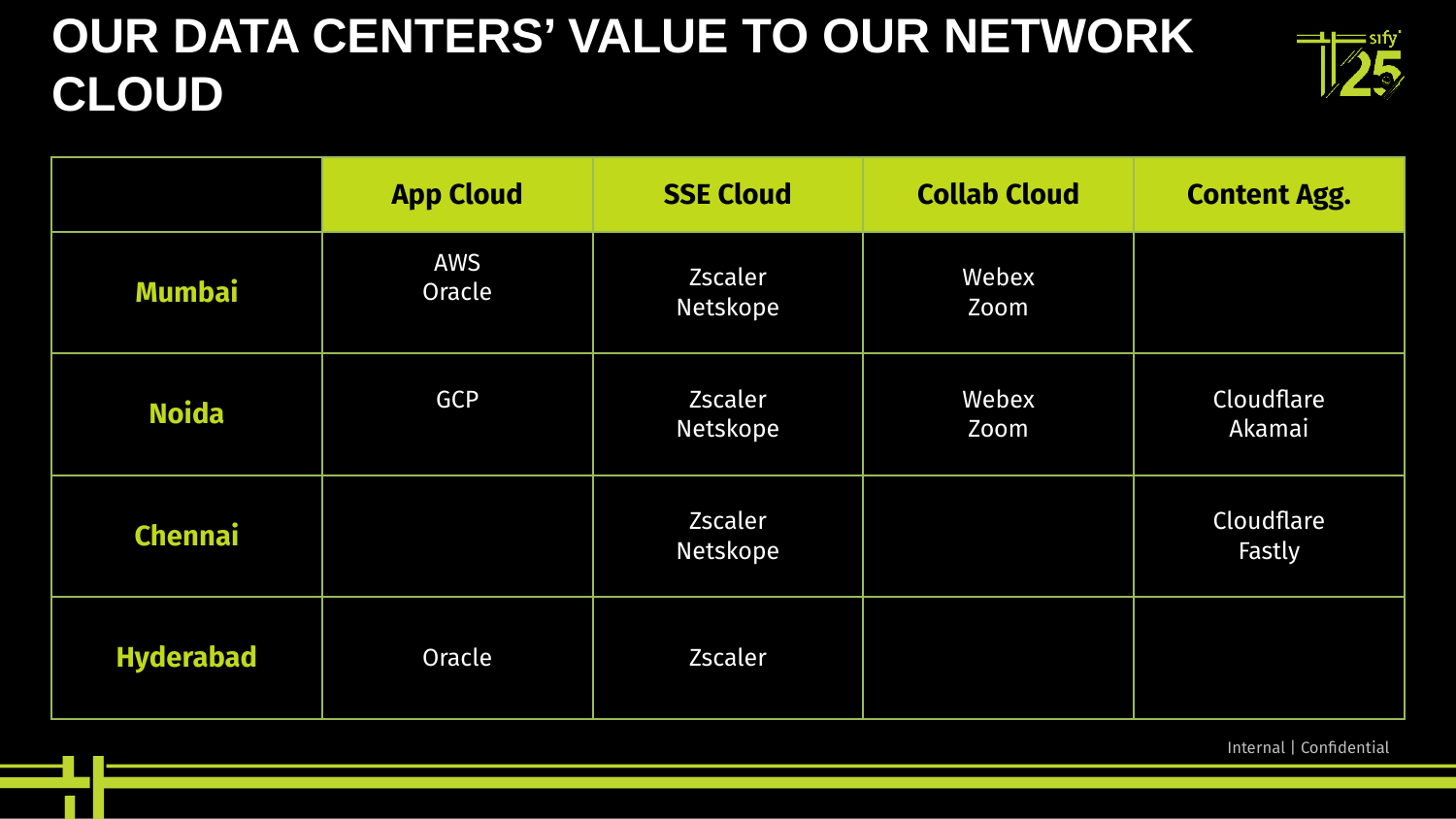

# OUR Data centers’ value to our network cloud
|  | App Cloud | SSE Cloud | Collab Cloud | Content Agg. |
| --- | --- | --- | --- | --- |
| Mumbai | AWS Oracle | Zscaler Netskope | Webex Zoom |  |
| Noida | GCP | Zscaler Netskope | Webex Zoom | Cloudflare Akamai |
| Chennai |  | Zscaler Netskope |  | Cloudflare Fastly |
| Hyderabad | Oracle | Zscaler |  |  |